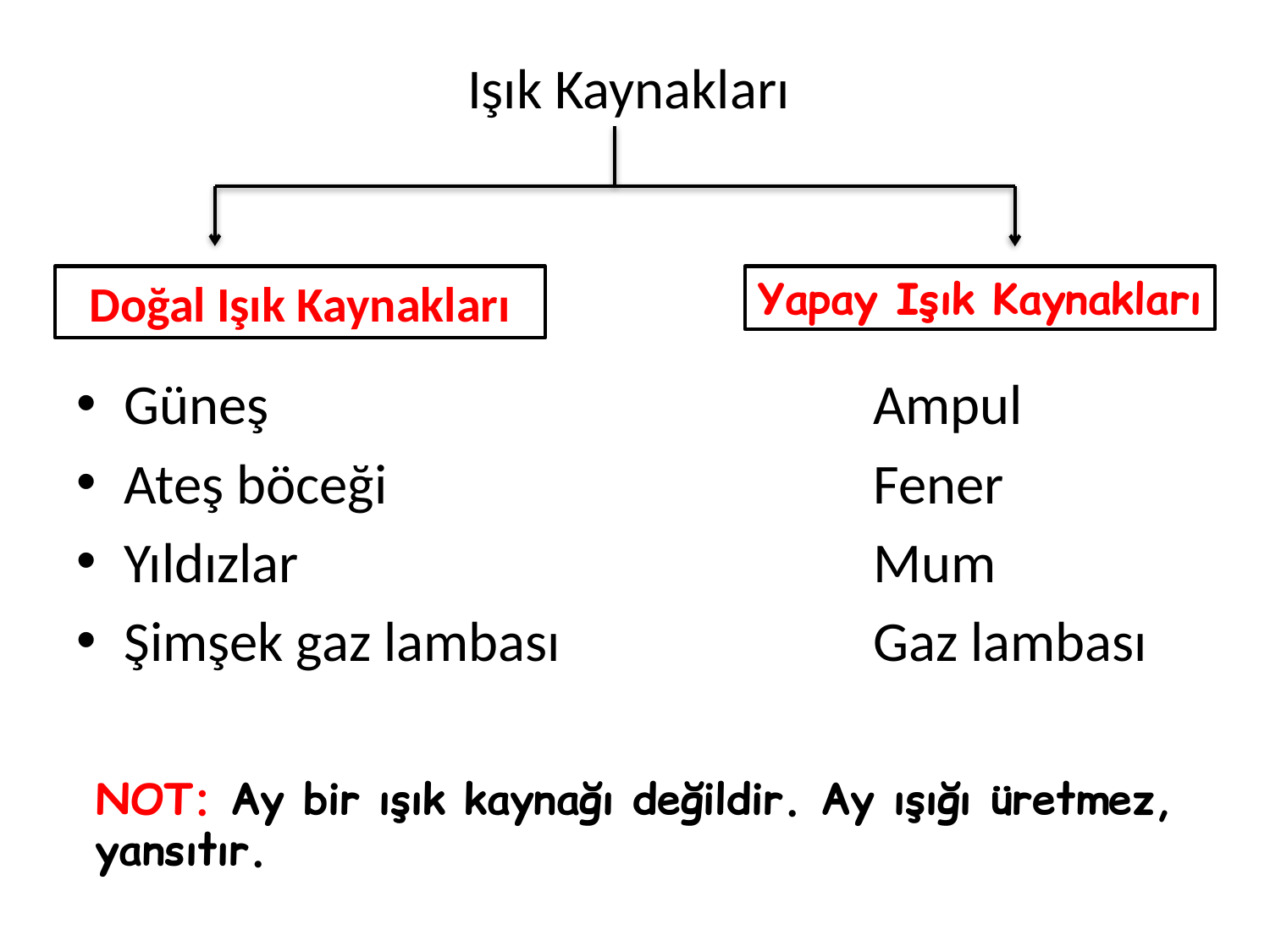

Işık Kaynakları

Güneş				         Ampul
Ateş böceği			         Fener
Yıldızlar 				         Mum
Şimşek gaz lambası		         Gaz lambası

Doğal Işık Kaynakları
Yapay Işık Kaynakları
NOT: Ay bir ışık kaynağı değildir. Ay ışığı üretmez, yansıtır.